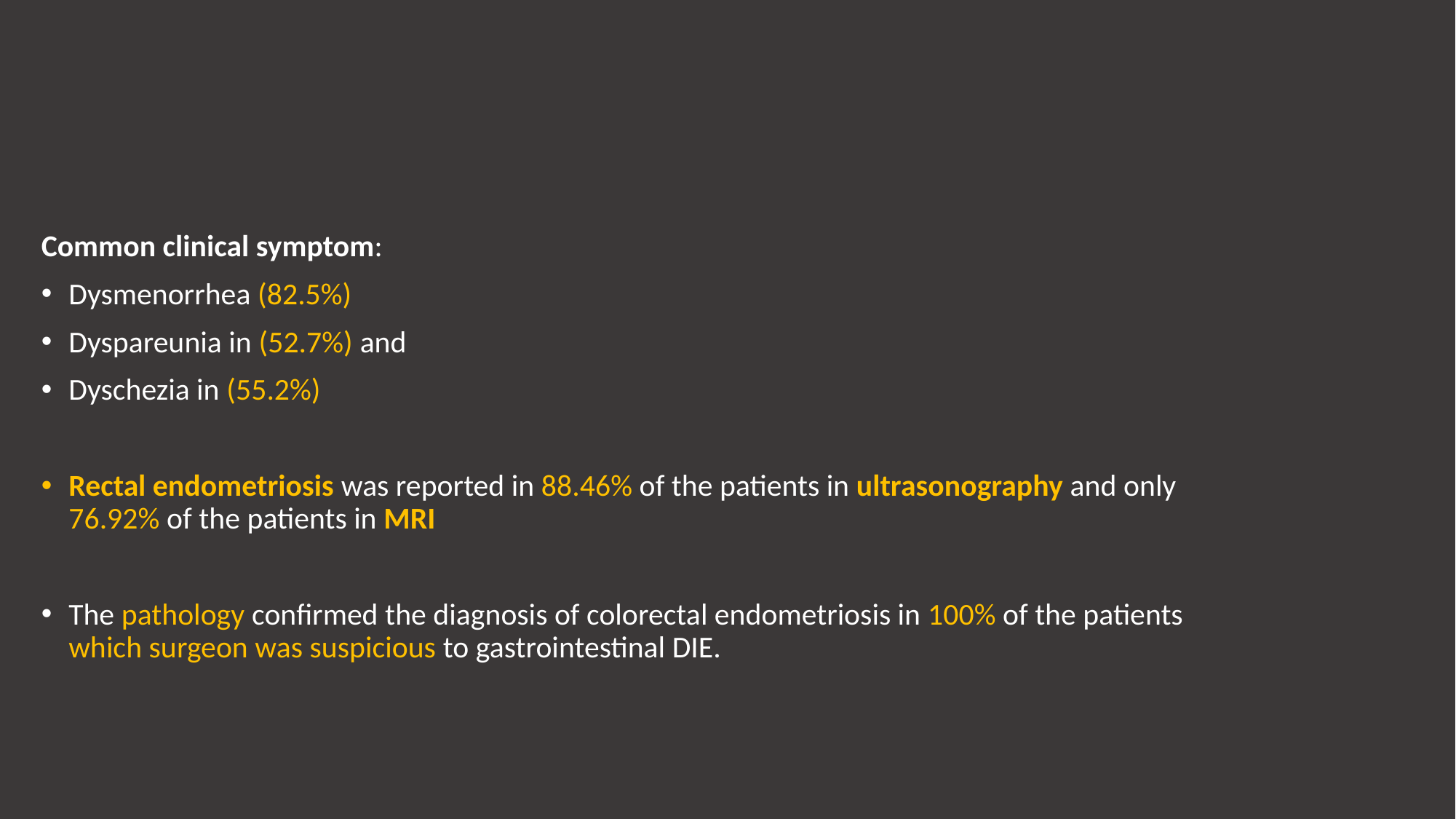

Common clinical symptom:
Dysmenorrhea (82.5%)
Dyspareunia in (52.7%) and
Dyschezia in (55.2%)

Rectal endometriosis was reported in 88.46% of the patients in ultrasonography and only 76.92% of the patients in MRI

The pathology confirmed the diagnosis of colorectal endometriosis in 100% of the patients which surgeon was suspicious to gastrointestinal DIE.